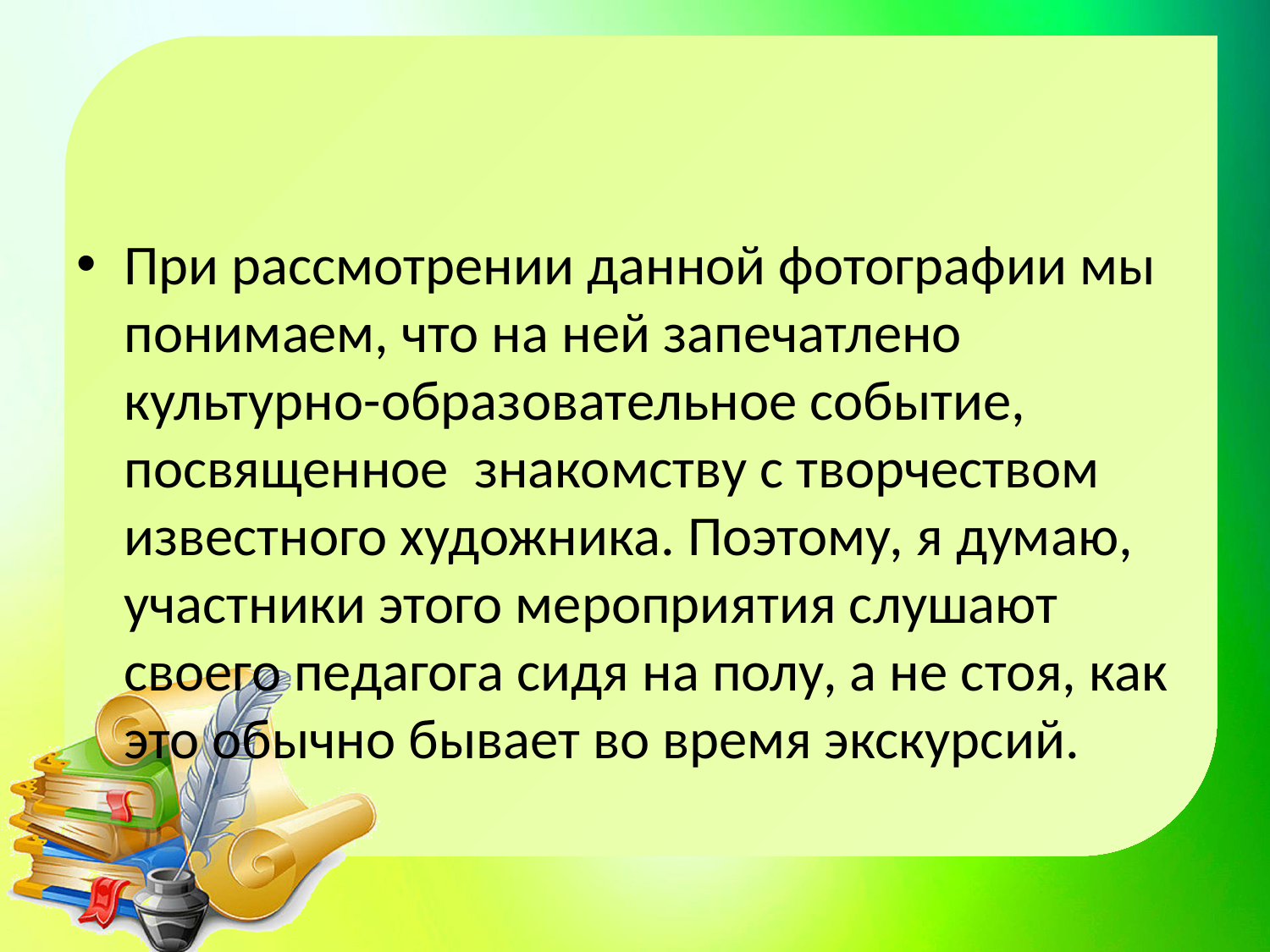

#
При рассмотрении данной фотографии мы понимаем, что на ней запечатлено  культурно-образовательное событие, посвященное  знакомству с творчеством известного художника. Поэтому, я думаю, участники этого мероприятия слушают своего педагога сидя на полу, а не стоя, как это обычно бывает во время экскурсий.